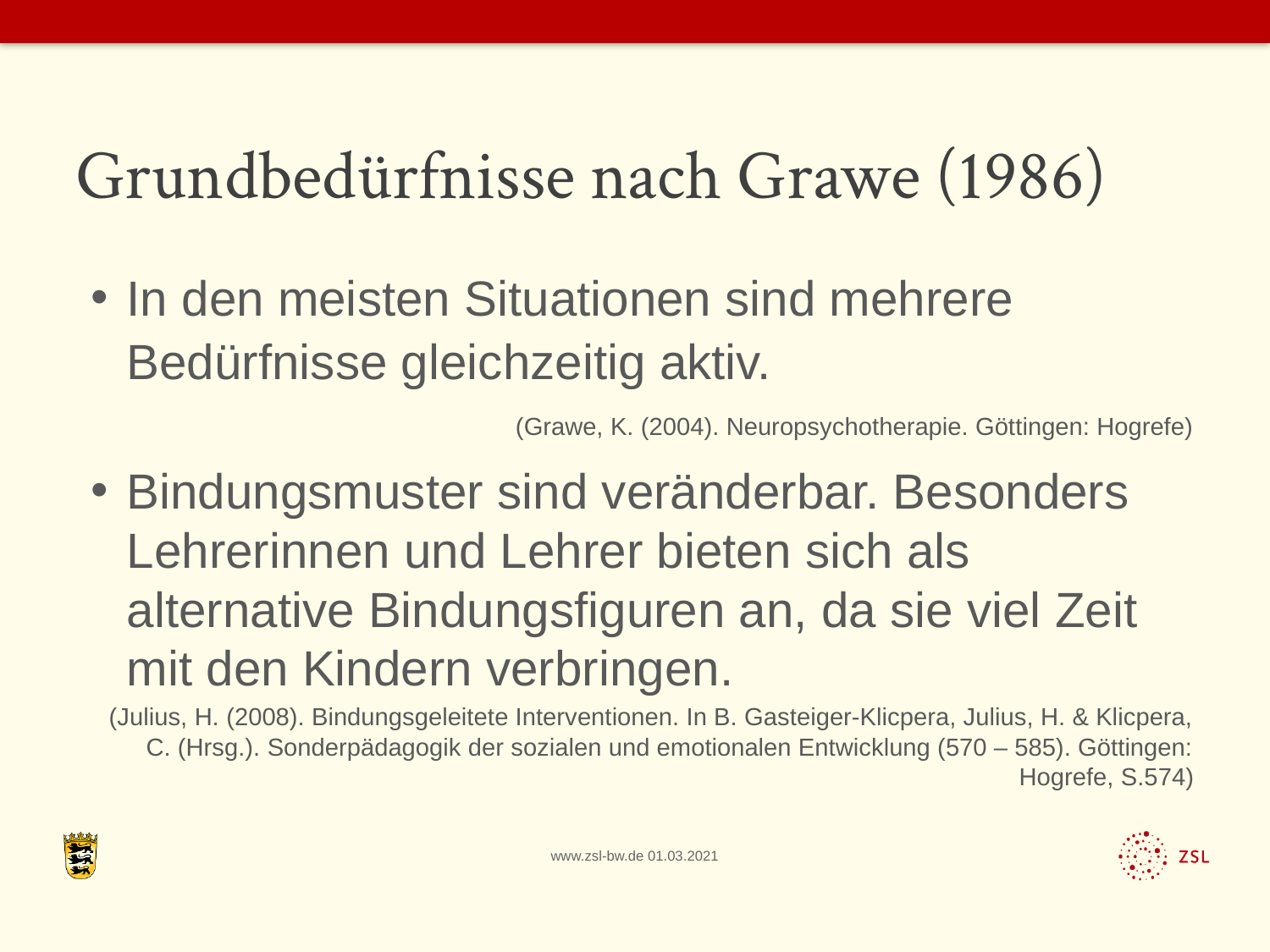

# Grundbedürfnisse nach Grawe (1986)
In den meisten Situationen sind mehrere Bedürfnisse gleichzeitig aktiv.
(Grawe, K. (2004). Neuropsychotherapie. Göttingen: Hogrefe)
Bindungsmuster sind veränderbar. Besonders Lehrerinnen und Lehrer bieten sich als alternative Bindungsfiguren an, da sie viel Zeit mit den Kindern verbringen.
(Julius, H. (2008). Bindungsgeleitete Interventionen. In B. Gasteiger-Klicpera, Julius, H. & Klicpera, C. (Hrsg.). Sonderpädagogik der sozialen und emotionalen Entwicklung (570 – 585). Göttingen: Hogrefe, S.574)